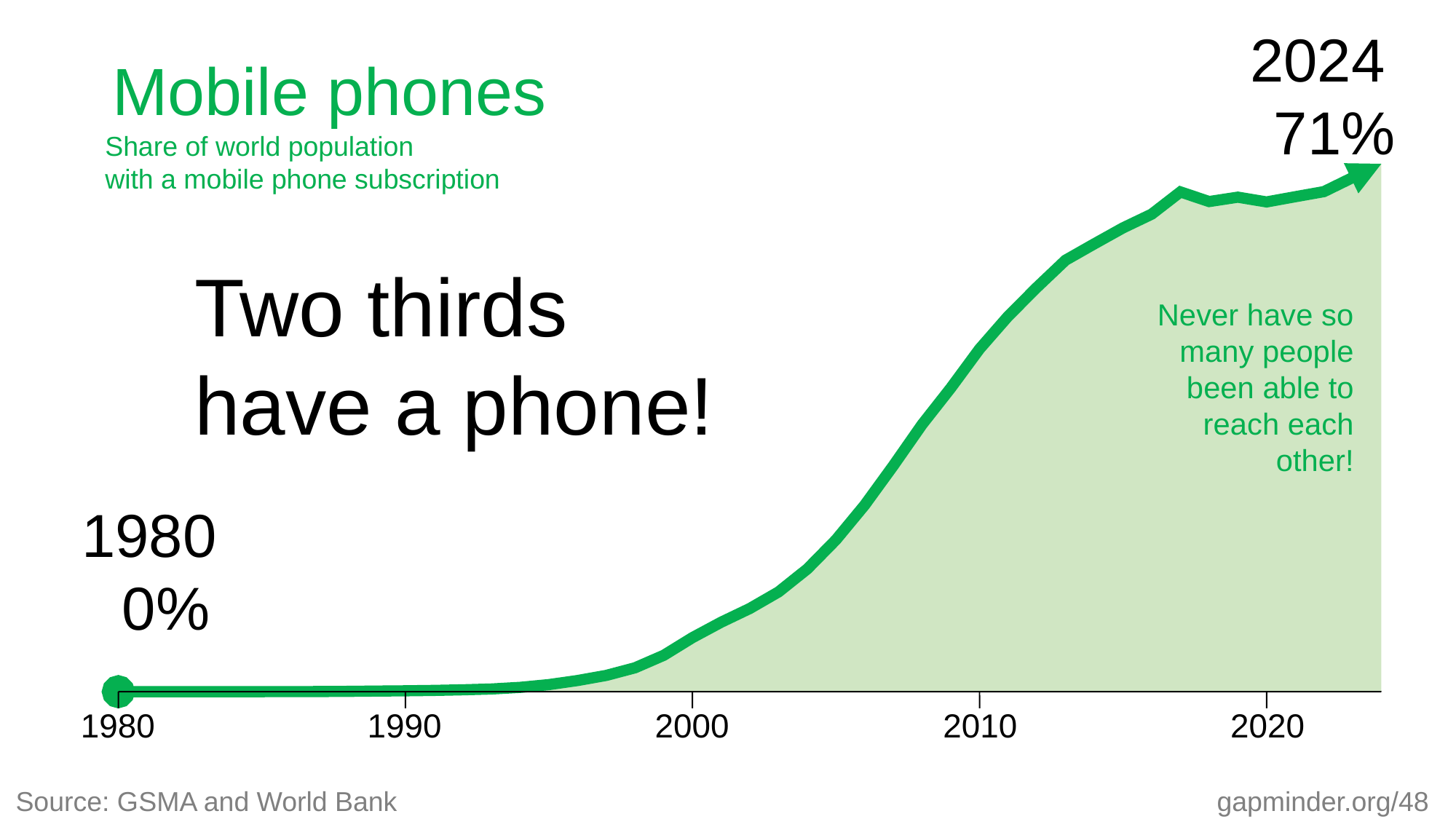

2024
 71%
Mobile phones
Share of world population
with a mobile phone subscription

1980
1990
2000
2010
2020
Two thirds have a phone!
Never have so many people been able to reach each other!
1980
 0%
Source: GSMA and World Bank
gapminder.org/48